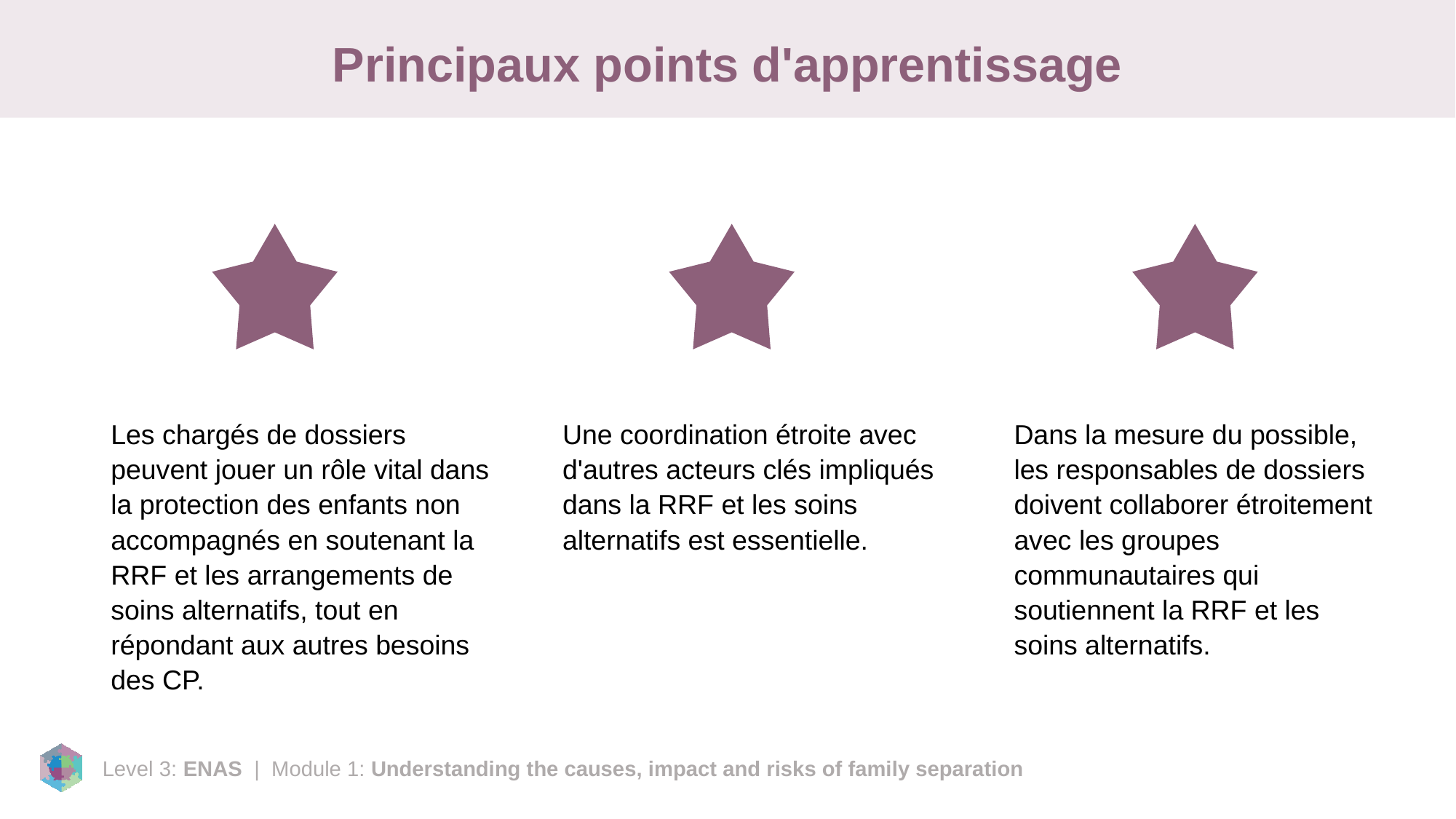

# Principaux points d'apprentissage

Les chargés de dossiers peuvent jouer un rôle vital dans la protection des enfants non accompagnés en soutenant la RRF et les arrangements de soins alternatifs, tout en répondant aux autres besoins des CP.
Une coordination étroite avec d'autres acteurs clés impliqués dans la RRF et les soins alternatifs est essentielle.
Dans la mesure du possible, les responsables de dossiers doivent collaborer étroitement avec les groupes communautaires qui soutiennent la RRF et les soins alternatifs.